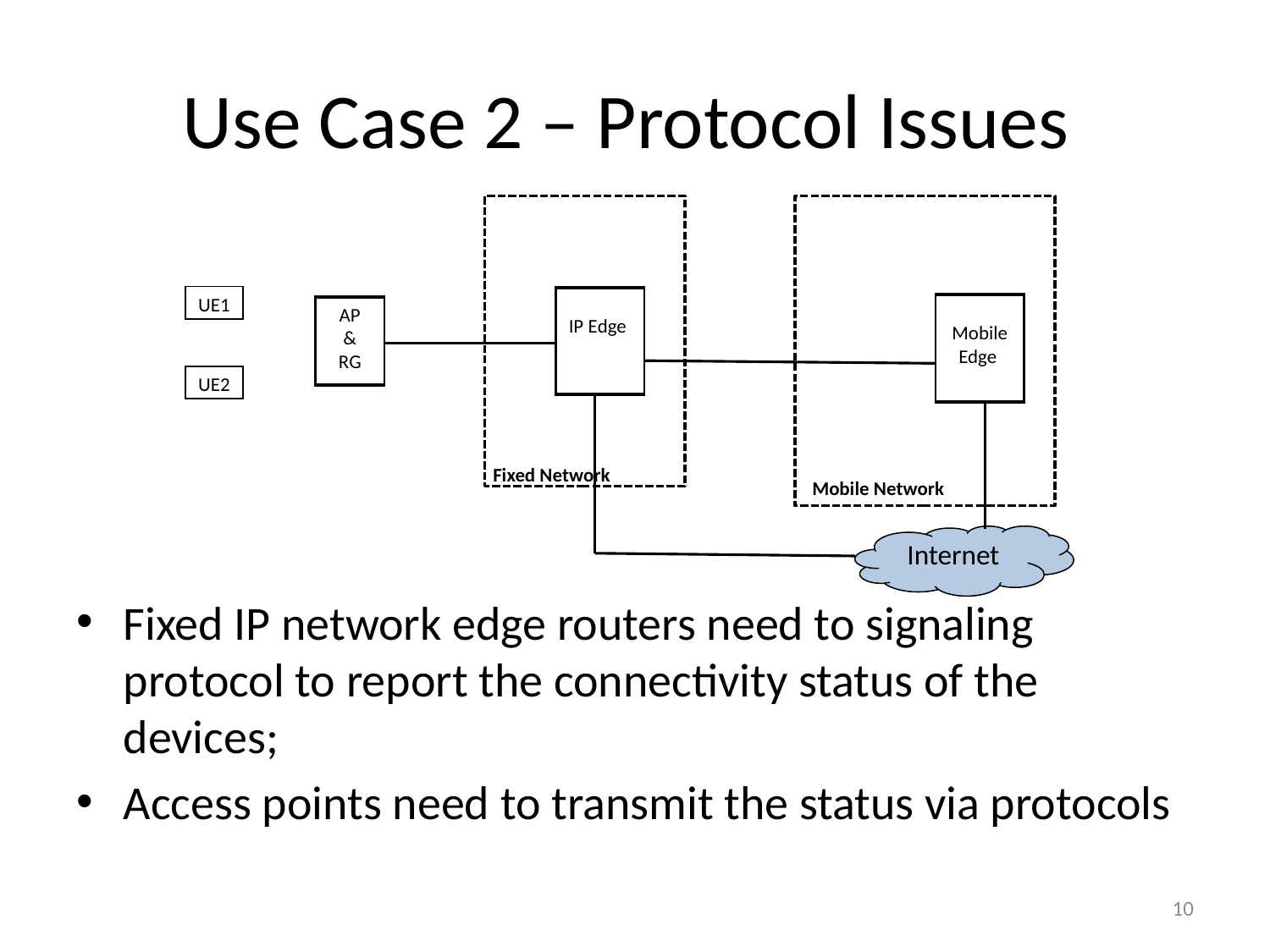

# Use Case 2 – Protocol Issues

UE1

IP Edge

Mobile Edge
AP
&
RG
UE2
Fixed Network
Mobile Network
Internet
Fixed IP network edge routers need to signaling protocol to report the connectivity status of the devices;
Access points need to transmit the status via protocols
10